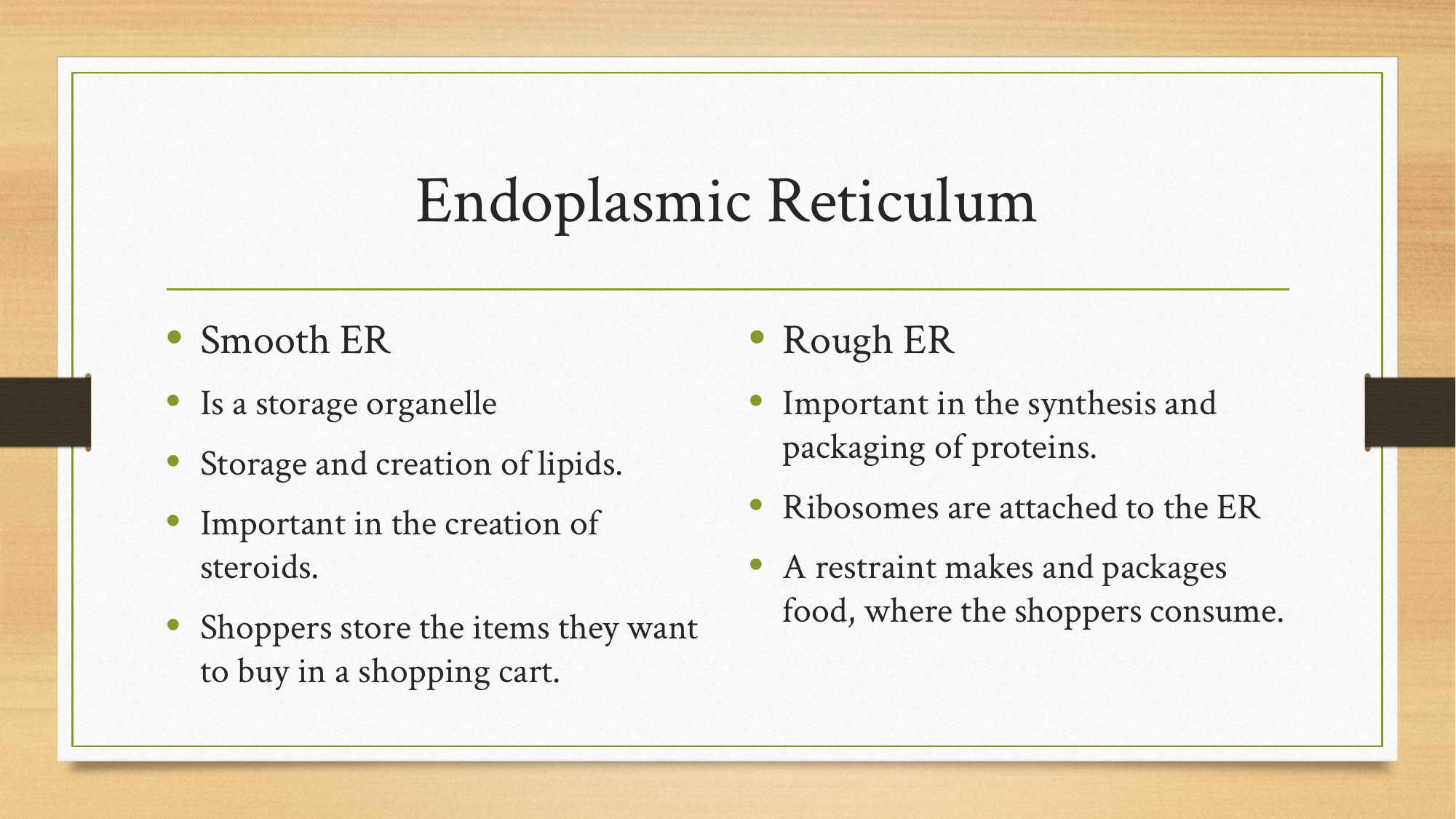

# Endoplasmic Reticulum
Smooth ER
Is a storage organelle
Storage and creation of lipids.
Important in the creation of steroids.
Shoppers store the items they want to buy in a shopping cart.
Rough ER
Important in the synthesis and packaging of proteins.
Ribosomes are attached to the ER
A restraint makes and packages food, where the shoppers consume.